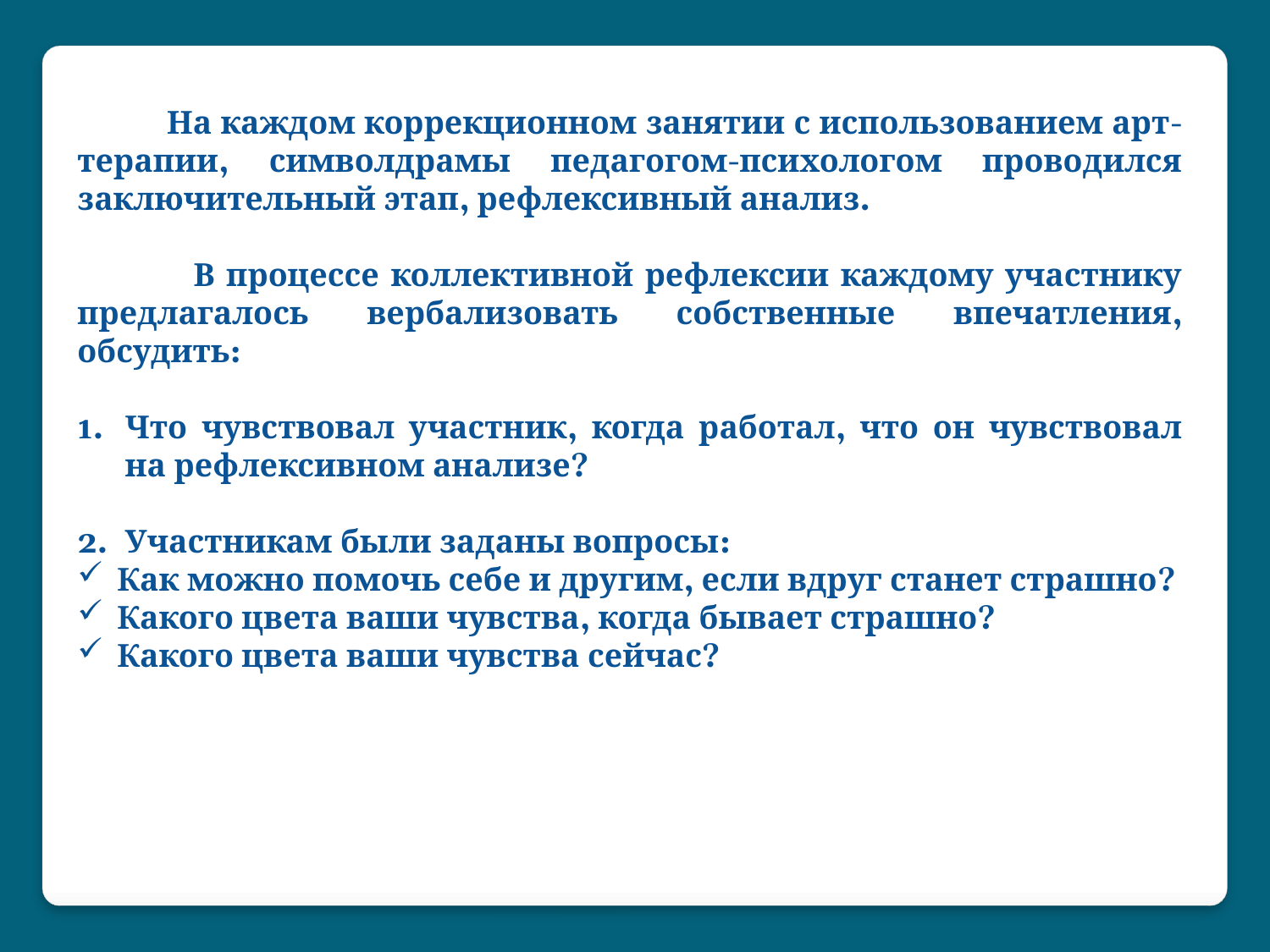

На каждом коррекционном занятии с использованием арт-терапии, символдрамы педагогом-психологом проводился заключительный этап, рефлексивный анализ.

          В процессе коллективной рефлексии каждому участнику предлагалось вербализовать собственные впечатления, обсудить:

Что чувствовал участник, когда работал, что он чувствовал на рефлексивном анализе?

Участникам были заданы вопросы:
Как можно помочь себе и другим, если вдруг станет страшно?
Какого цвета ваши чувства, когда бывает страшно?
Какого цвета ваши чувства сейчас?